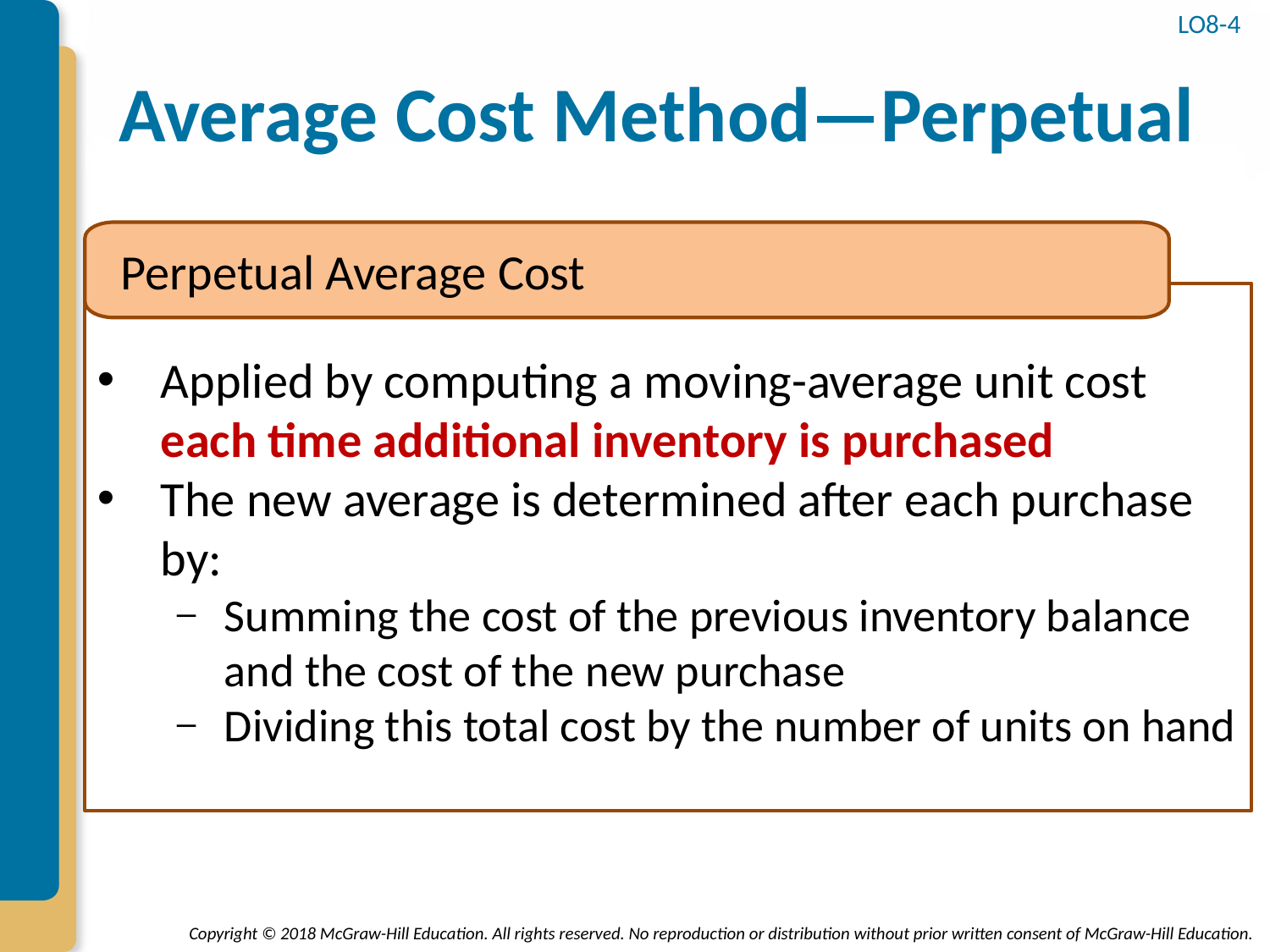

LO8-4
# Average Cost Method—Perpetual
Perpetual Average Cost

Applied by computing a moving-average unit cost each time additional inventory is purchased
The new average is determined after each purchase by:
Summing the cost of the previous inventory balance and the cost of the new purchase
Dividing this total cost by the number of units on hand